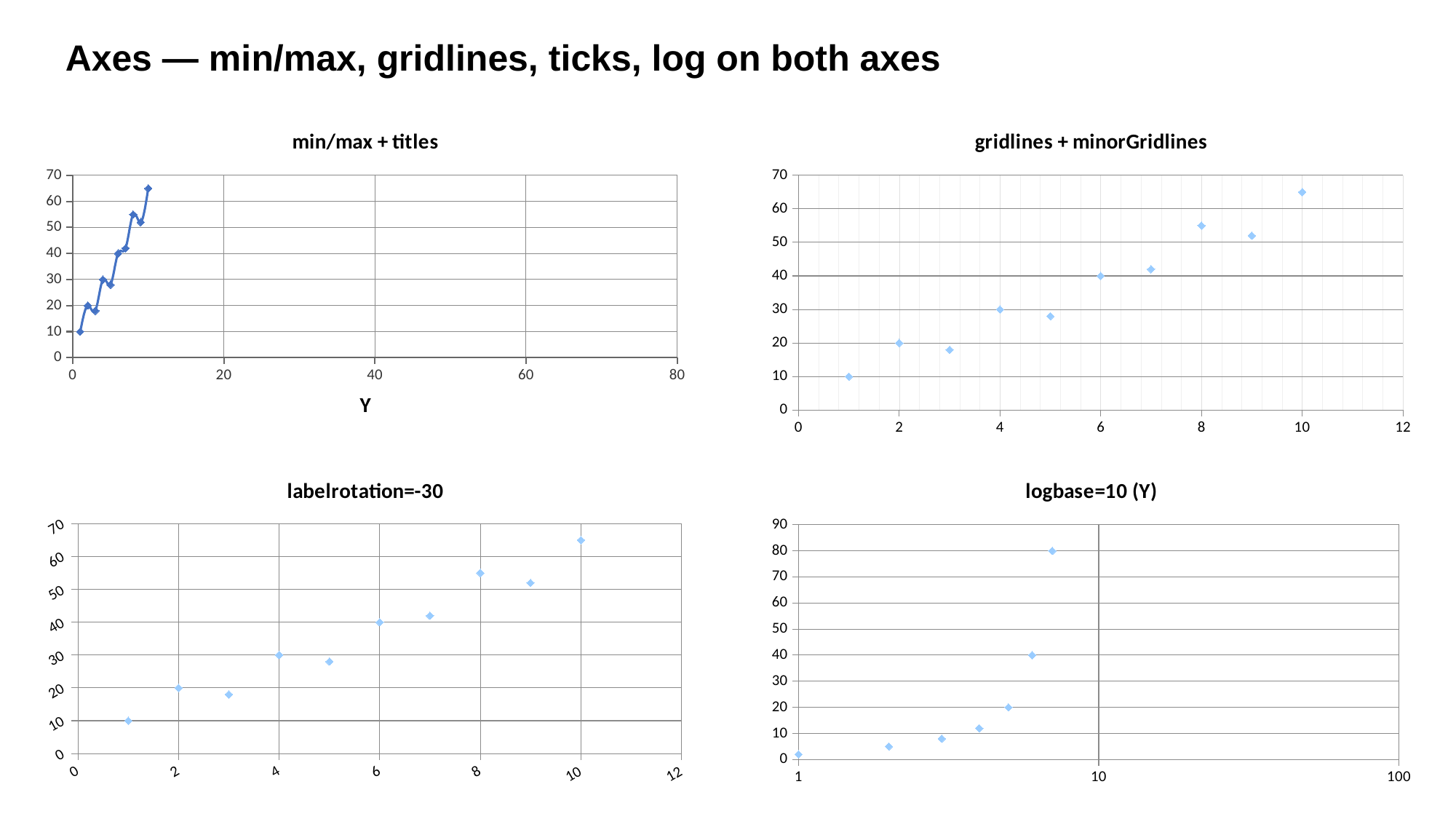

Axes — min/max, gridlines, ticks, log on both axes

### Chart: min/max + titles

| Category |  |
|---|---|

### Chart: gridlines + minorGridlines

| Category |  |
|---|---|

### Chart: labelrotation=-30

| Category |  |
|---|---|

### Chart: logbase=10 (Y)

| Category |  |
|---|---|